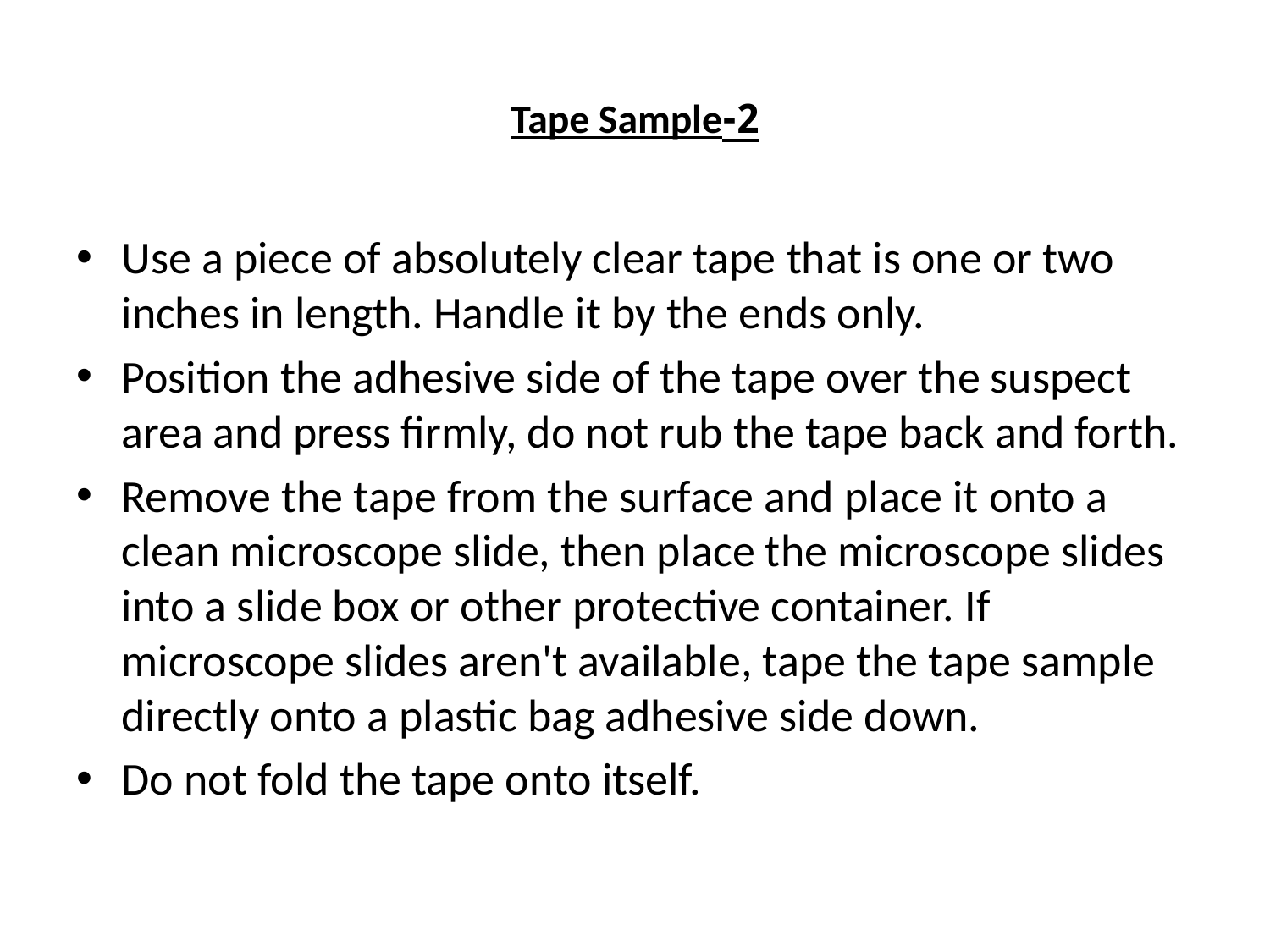

# 2-Tape Sample
Use a piece of absolutely clear tape that is one or two inches in length. Handle it by the ends only.
Position the adhesive side of the tape over the suspect area and press firmly, do not rub the tape back and forth.
Remove the tape from the surface and place it onto a clean microscope slide, then place the microscope slides into a slide box or other protective container. If microscope slides aren't available, tape the tape sample directly onto a plastic bag adhesive side down.
Do not fold the tape onto itself.